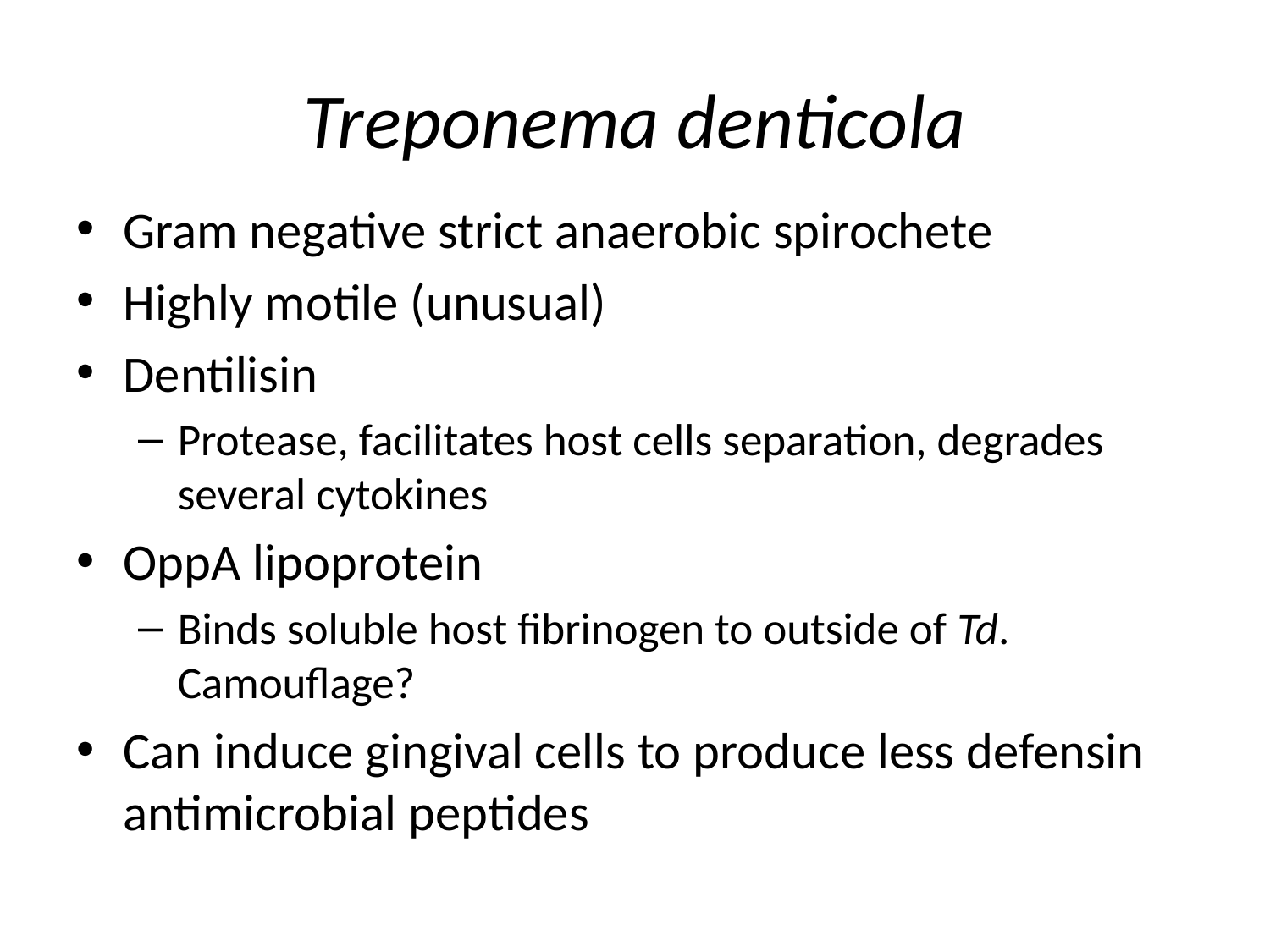

# Treponema denticola
Gram negative strict anaerobic spirochete
Highly motile (unusual)
Dentilisin
Protease, facilitates host cells separation, degrades several cytokines
OppA lipoprotein
Binds soluble host fibrinogen to outside of Td. Camouflage?
Can induce gingival cells to produce less defensin antimicrobial peptides